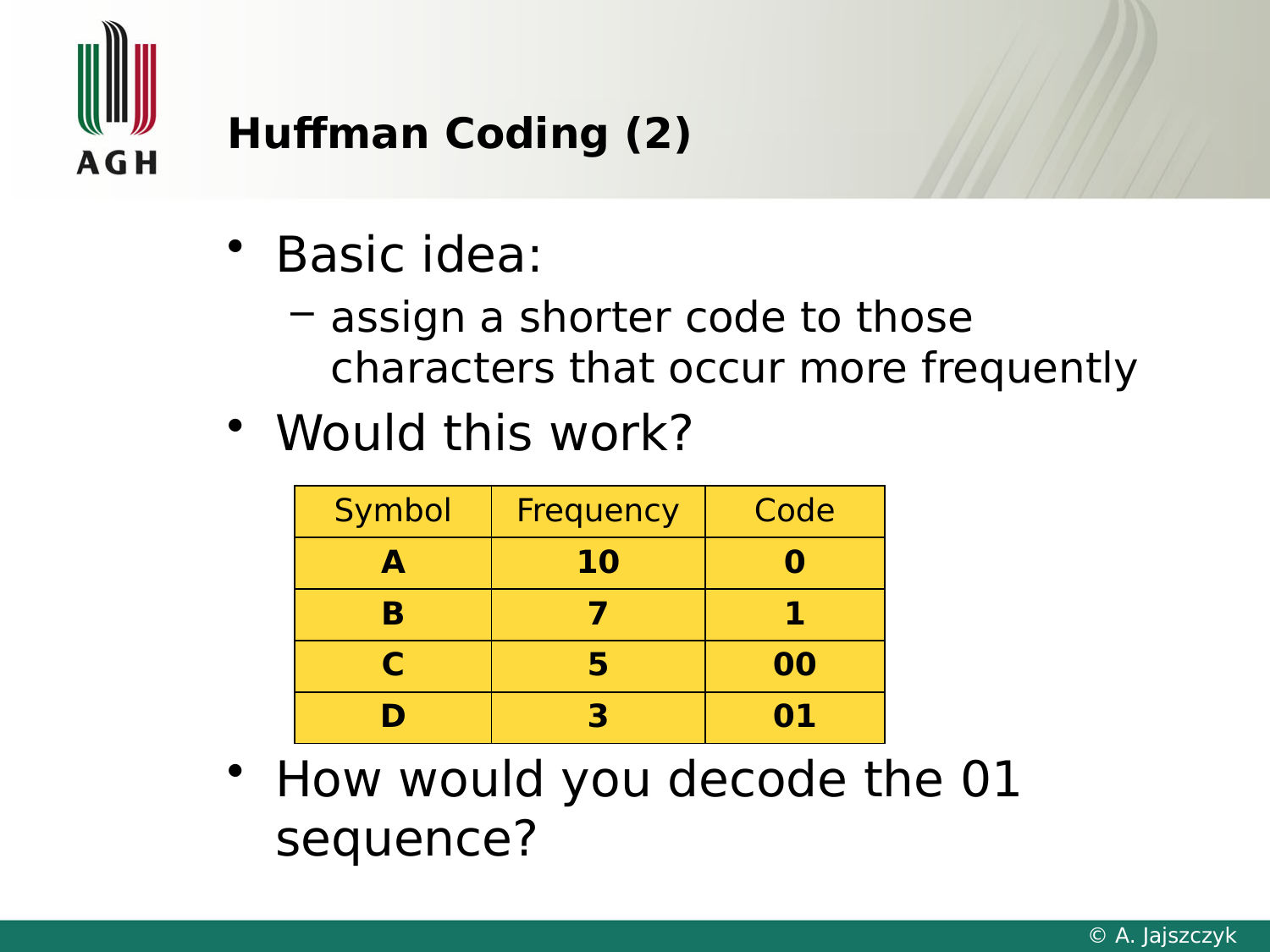

# Huffman Coding (2)
Basic idea:
assign a shorter code to those characters that occur more frequently
Would this work?

How would you decode the 01 sequence?
| Symbol | Frequency | Code |
| --- | --- | --- |
| A | 10 | 0 |
| B | 7 | 1 |
| C | 5 | 00 |
| D | 3 | 01 |